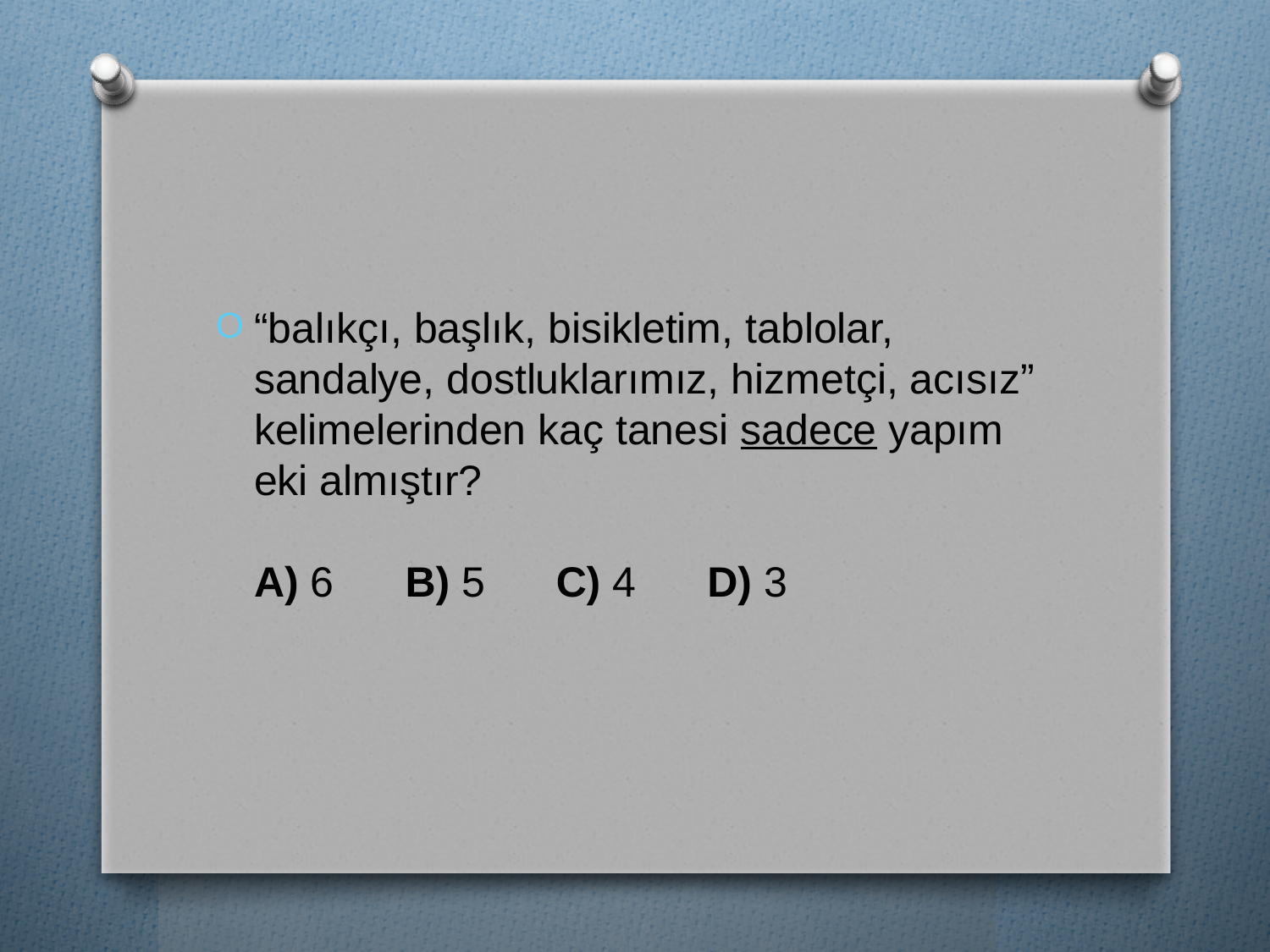

#
“balıkçı, başlık, bisikletim, tablolar, sandalye, dostluklarımız, hizmetçi, acısız” kelimelerinden kaç tanesi sadece yapım eki almıştır? 
A) 6      B) 5      C) 4      D) 3